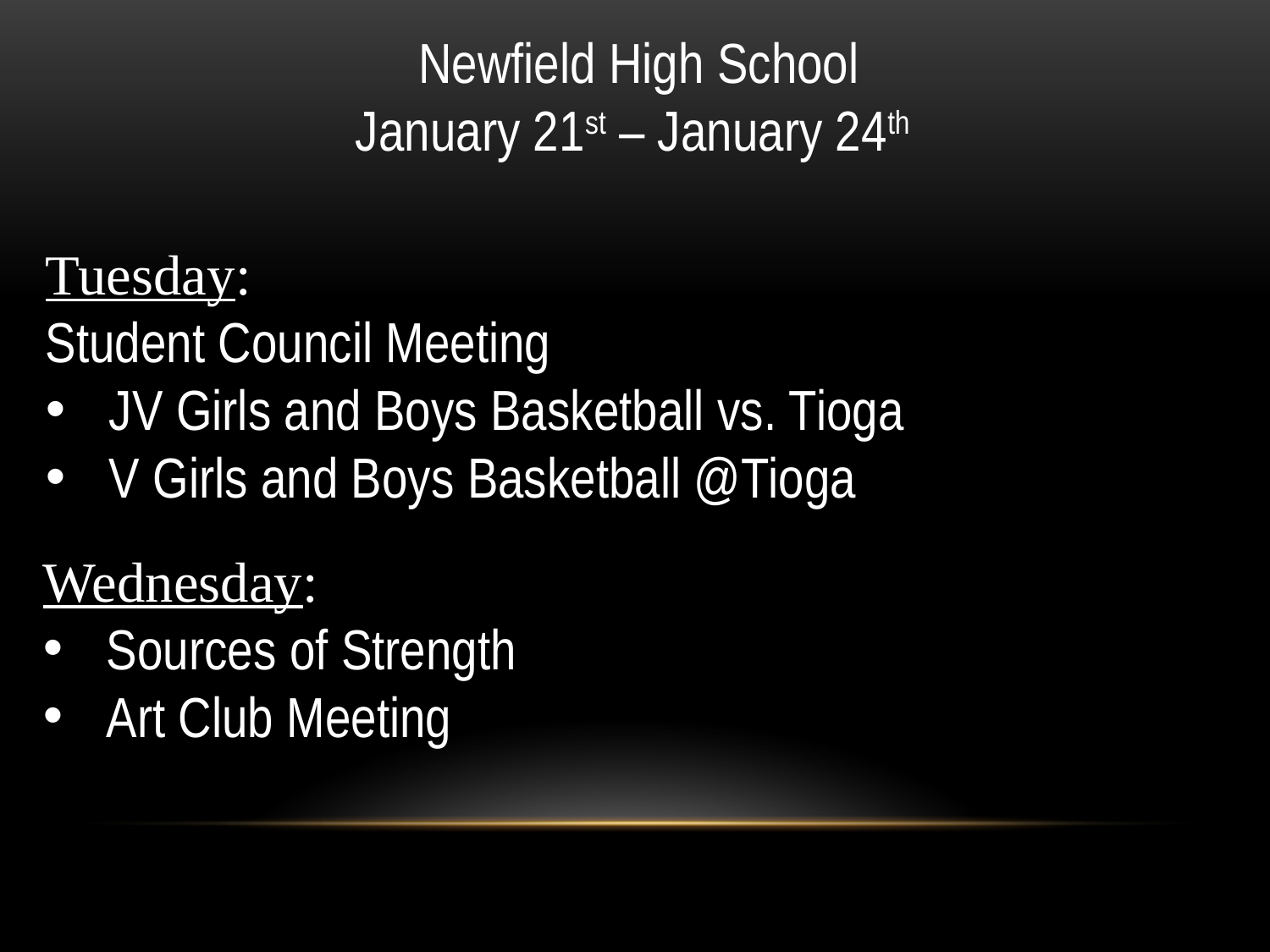

Newfield High School
January 21st – January 24th
Tuesday:
Student Council Meeting
JV Girls and Boys Basketball vs. Tioga
V Girls and Boys Basketball @Tioga
Wednesday:
Sources of Strength
Art Club Meeting